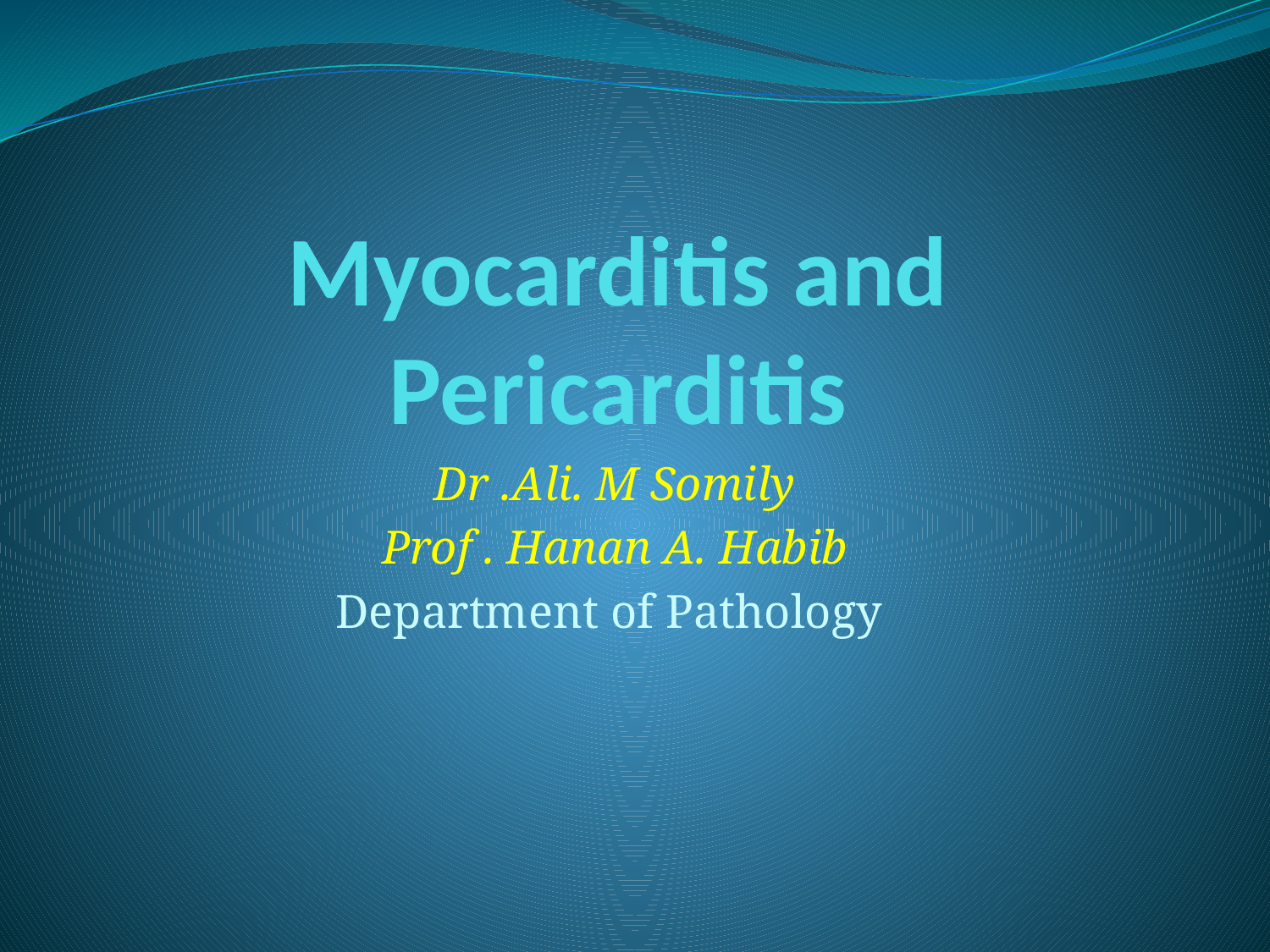

# Myocarditis and Pericarditis
Dr .Ali. M Somily
Prof . Hanan A. Habib
Department of Pathology